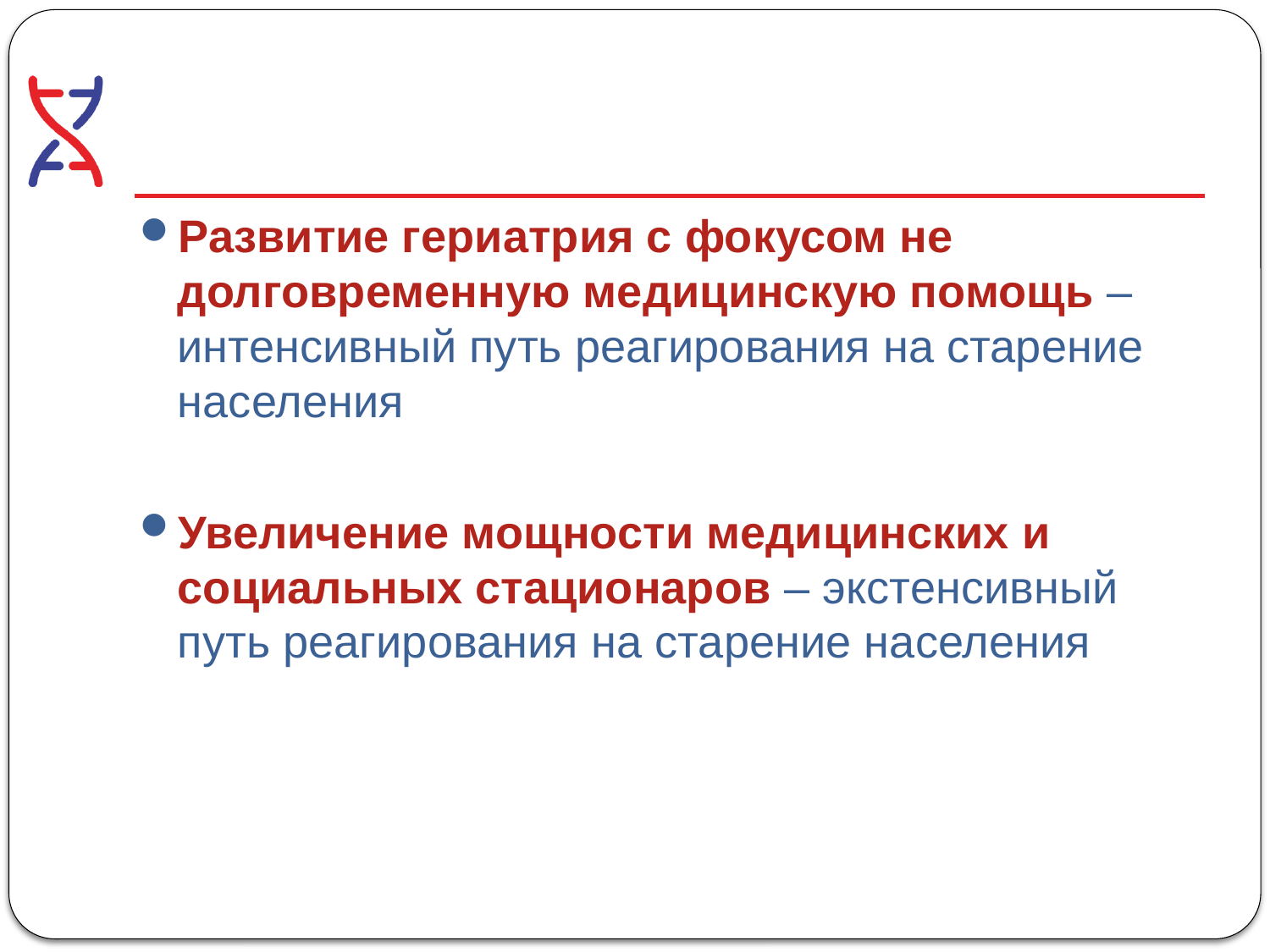

#
Развитие гериатрия с фокусом не долговременную медицинскую помощь – интенсивный путь реагирования на старение населения

Увеличение мощности медицинских и социальных стационаров – экстенсивный путь реагирования на старение населения